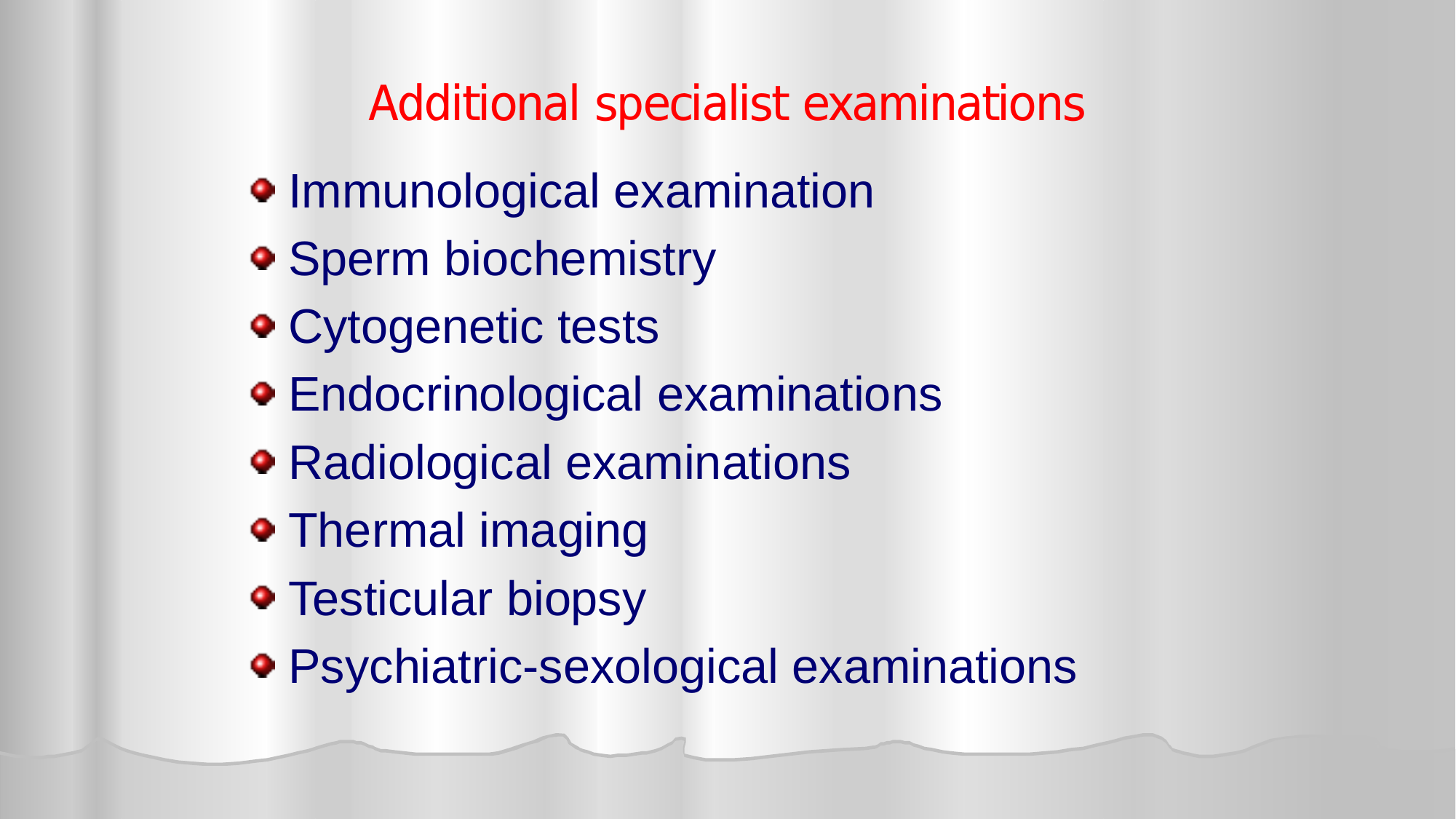

# Additional specialist examinations
Immunological examination
Sperm biochemistry
Cytogenetic tests
Endocrinological examinations
Radiological examinations
Thermal imaging
Testicular biopsy
Psychiatric-sexological examinations